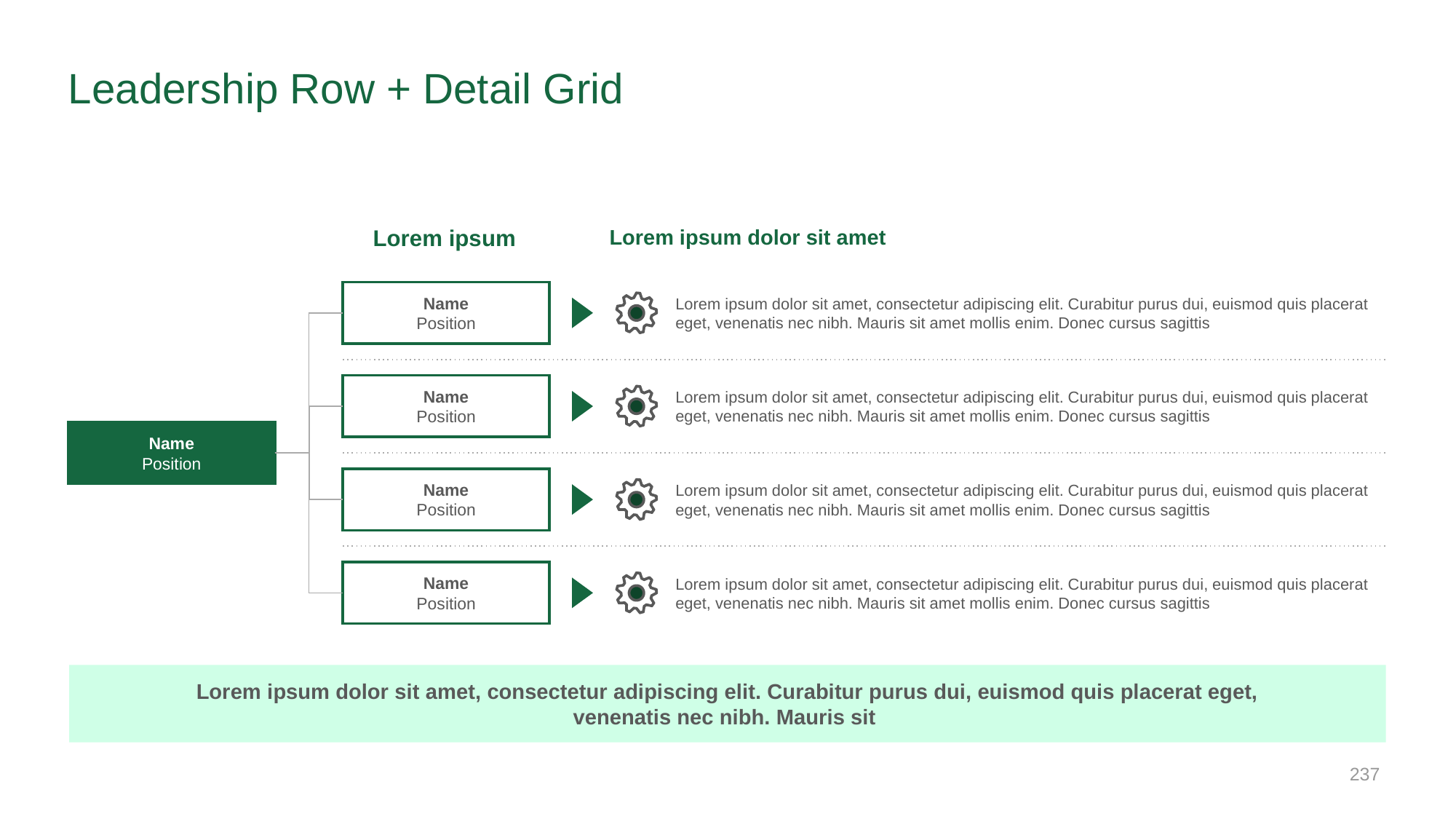

# Leadership Row + Detail Grid
Lorem ipsum
Lorem ipsum dolor sit amet
Name
Position
Lorem ipsum dolor sit amet, consectetur adipiscing elit. Curabitur purus dui, euismod quis placerat eget, venenatis nec nibh. Mauris sit amet mollis enim. Donec cursus sagittis

Lorem ipsum dolor sit amet, consectetur adipiscing elit. Curabitur purus dui, euismod quis placerat eget, venenatis nec nibh. Mauris sit amet mollis enim. Donec cursus sagittis
Name
Position

Name
Position
Lorem ipsum dolor sit amet, consectetur adipiscing elit. Curabitur purus dui, euismod quis placerat eget, venenatis nec nibh. Mauris sit amet mollis enim. Donec cursus sagittis
Name
Position

Name
Position
Lorem ipsum dolor sit amet, consectetur adipiscing elit. Curabitur purus dui, euismod quis placerat eget, venenatis nec nibh. Mauris sit amet mollis enim. Donec cursus sagittis

Lorem ipsum dolor sit amet, consectetur adipiscing elit. Curabitur purus dui, euismod quis placerat eget,
venenatis nec nibh. Mauris sit
237